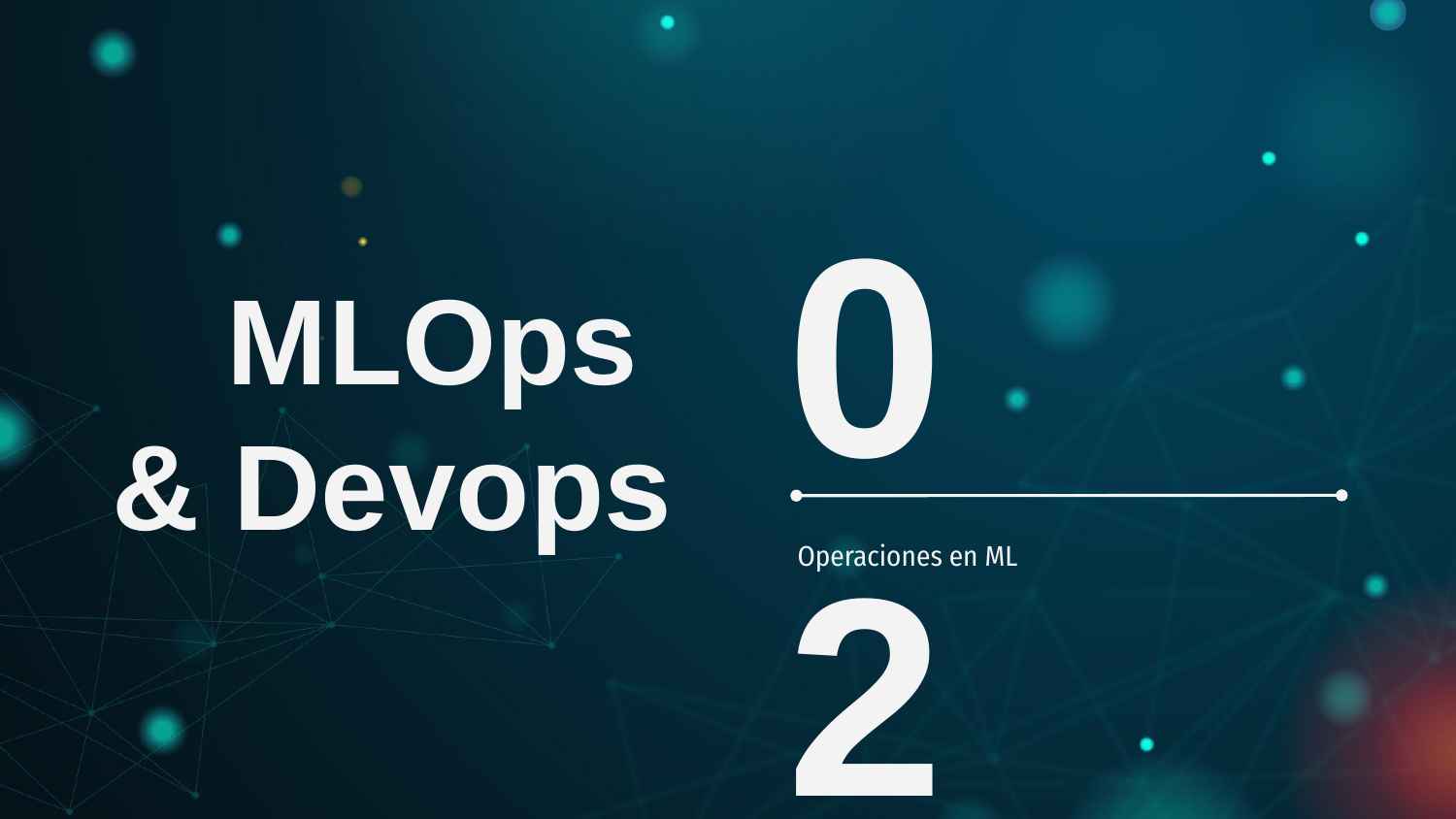

# MLOps & Devops
02
Operaciones en ML